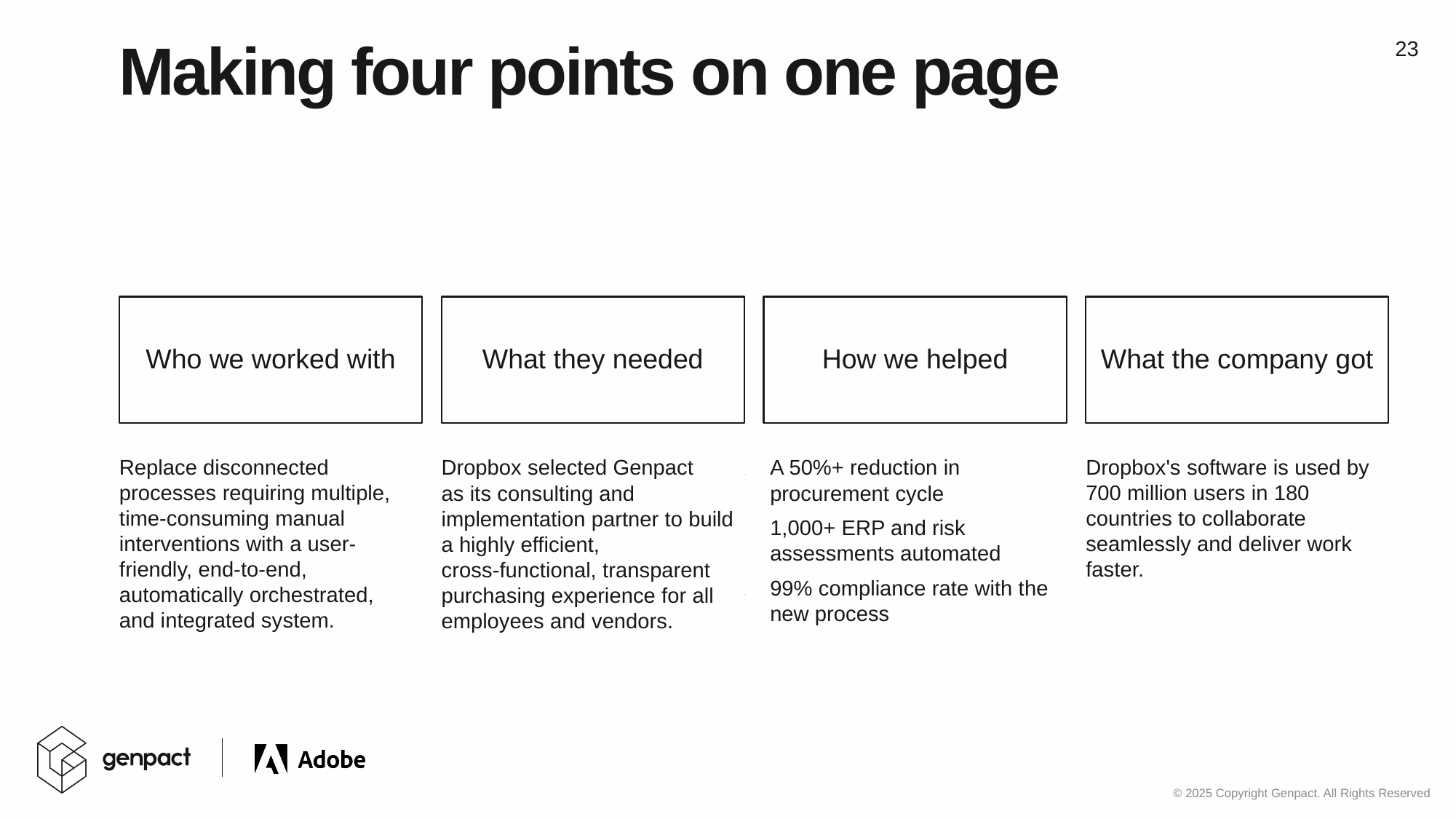

# Making four points on one page
Who we worked with
What they needed
How we helped
What the company got
Replace disconnected processes requiring multiple, time-consuming manual interventions with a user-friendly, end-to-end, automatically orchestrated,
and integrated system.
Dropbox selected Genpact
as its consulting and implementation partner to build a highly efficient,
cross-functional, transparent purchasing experience for all employees and vendors.

A 50%+ reduction in procurement cycle
1,000+ ERP and risk assessments automated
99% compliance rate with the new process
Dropbox's software is used by 700 million users in 180 countries to collaborate seamlessly and deliver work faster.